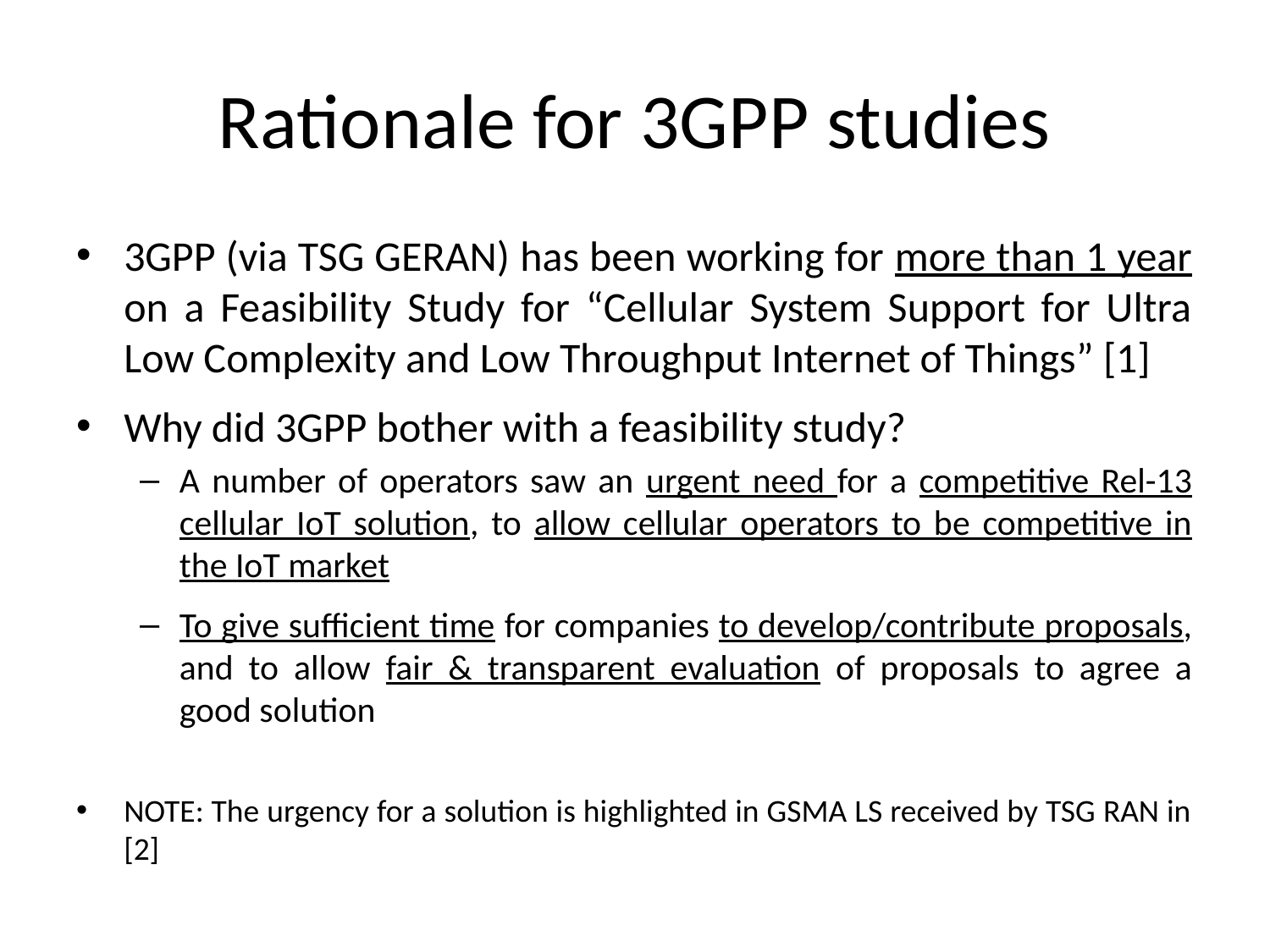

# Rationale for 3GPP studies
3GPP (via TSG GERAN) has been working for more than 1 year on a Feasibility Study for “Cellular System Support for Ultra Low Complexity and Low Throughput Internet of Things” [1]
Why did 3GPP bother with a feasibility study?
A number of operators saw an urgent need for a competitive Rel-13 cellular IoT solution, to allow cellular operators to be competitive in the IoT market
To give sufficient time for companies to develop/contribute proposals, and to allow fair & transparent evaluation of proposals to agree a good solution

NOTE: The urgency for a solution is highlighted in GSMA LS received by TSG RAN in [2]